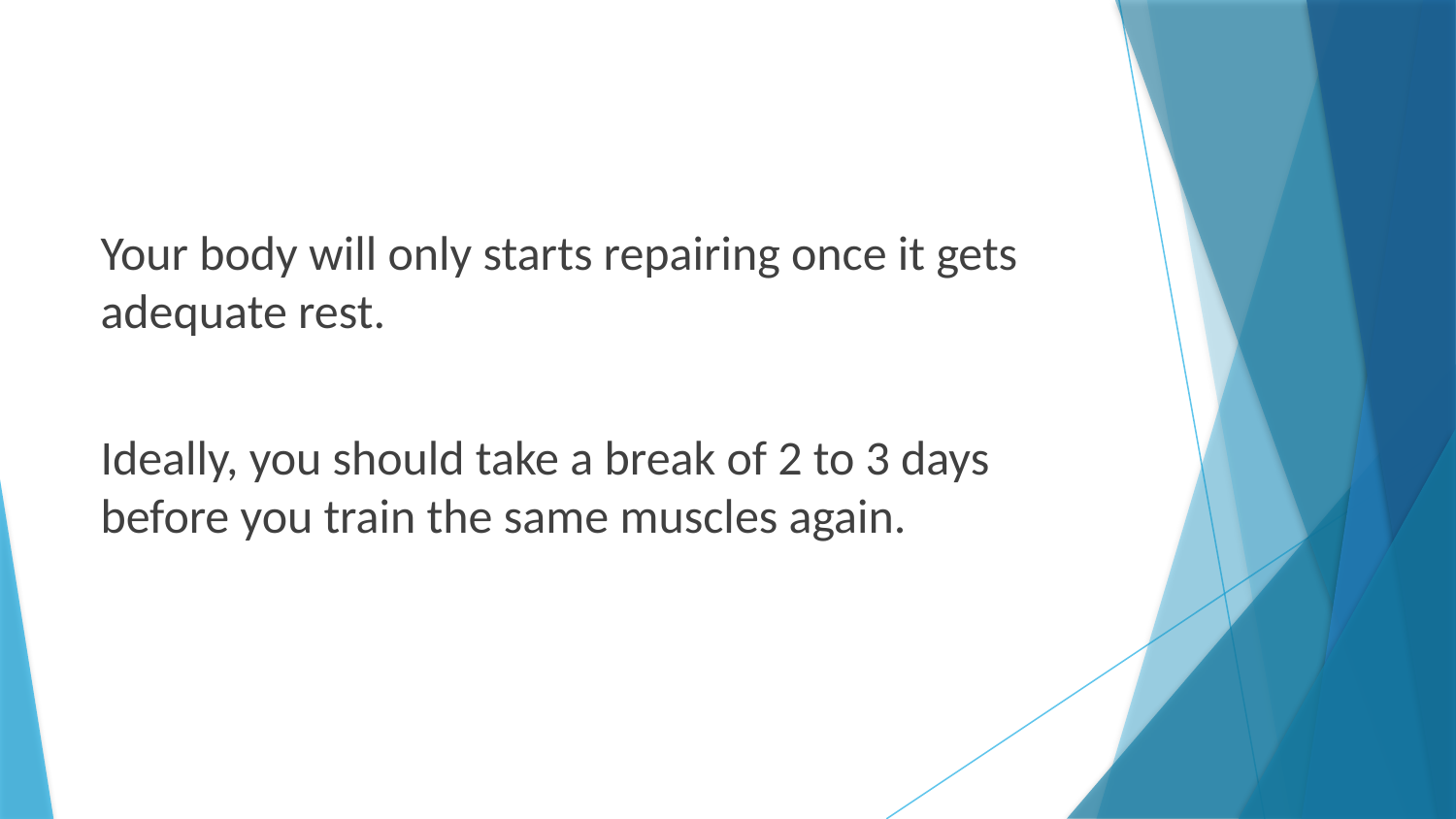

Your body will only starts repairing once it gets adequate rest.

Ideally, you should take a break of 2 to 3 days before you train the same muscles again.